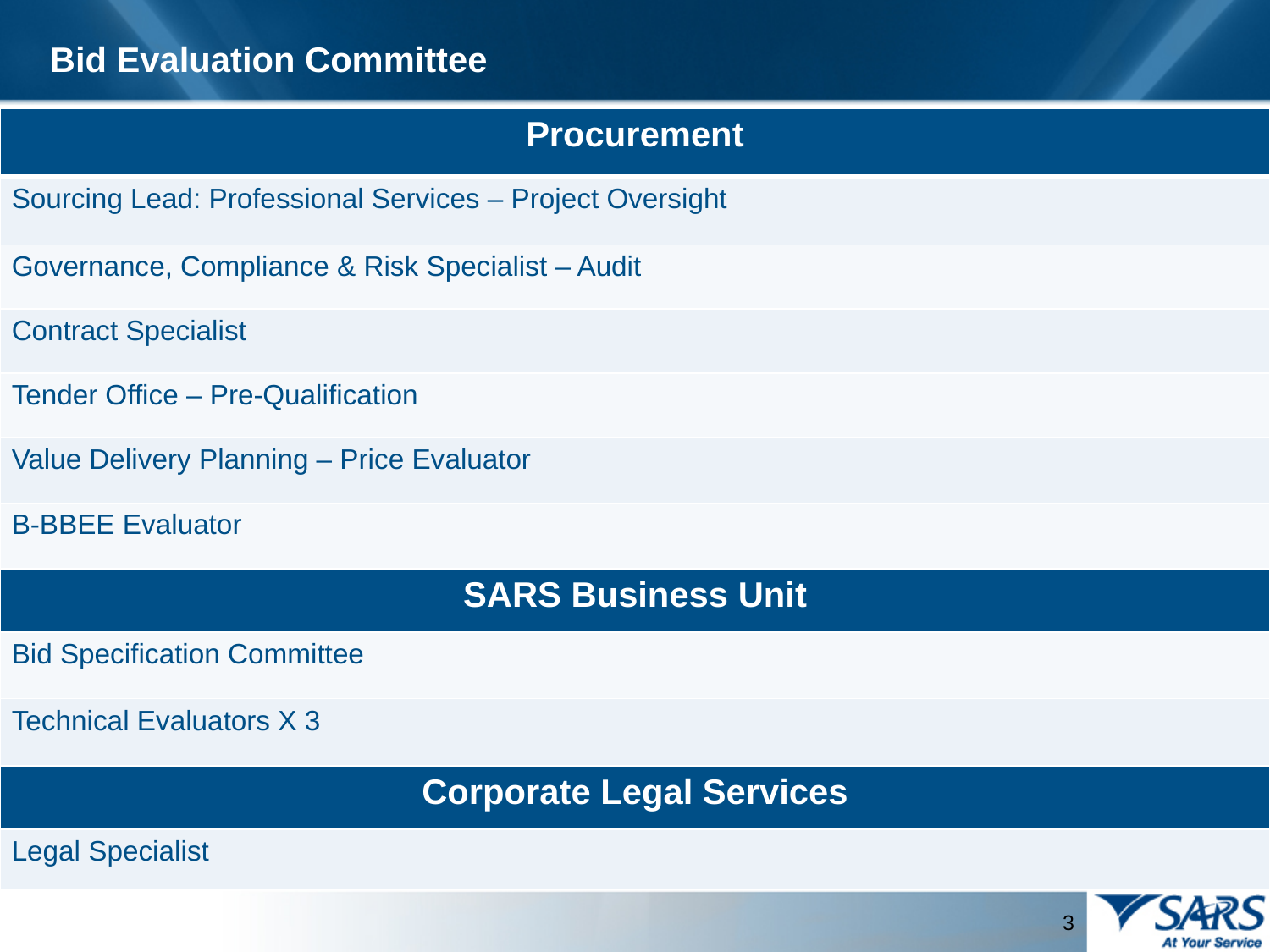

Bid Evaluation Committee
| Procurement |
| --- |
| Sourcing Lead: Professional Services – Project Oversight |
| Governance, Compliance & Risk Specialist – Audit |
| Contract Specialist |
| Tender Office – Pre-Qualification |
| Value Delivery Planning – Price Evaluator |
| B-BBEE Evaluator |
| SARS Business Unit |
| Bid Specification Committee |
| Technical Evaluators X 3 |
| Corporate Legal Services |
| Legal Specialist |
 3